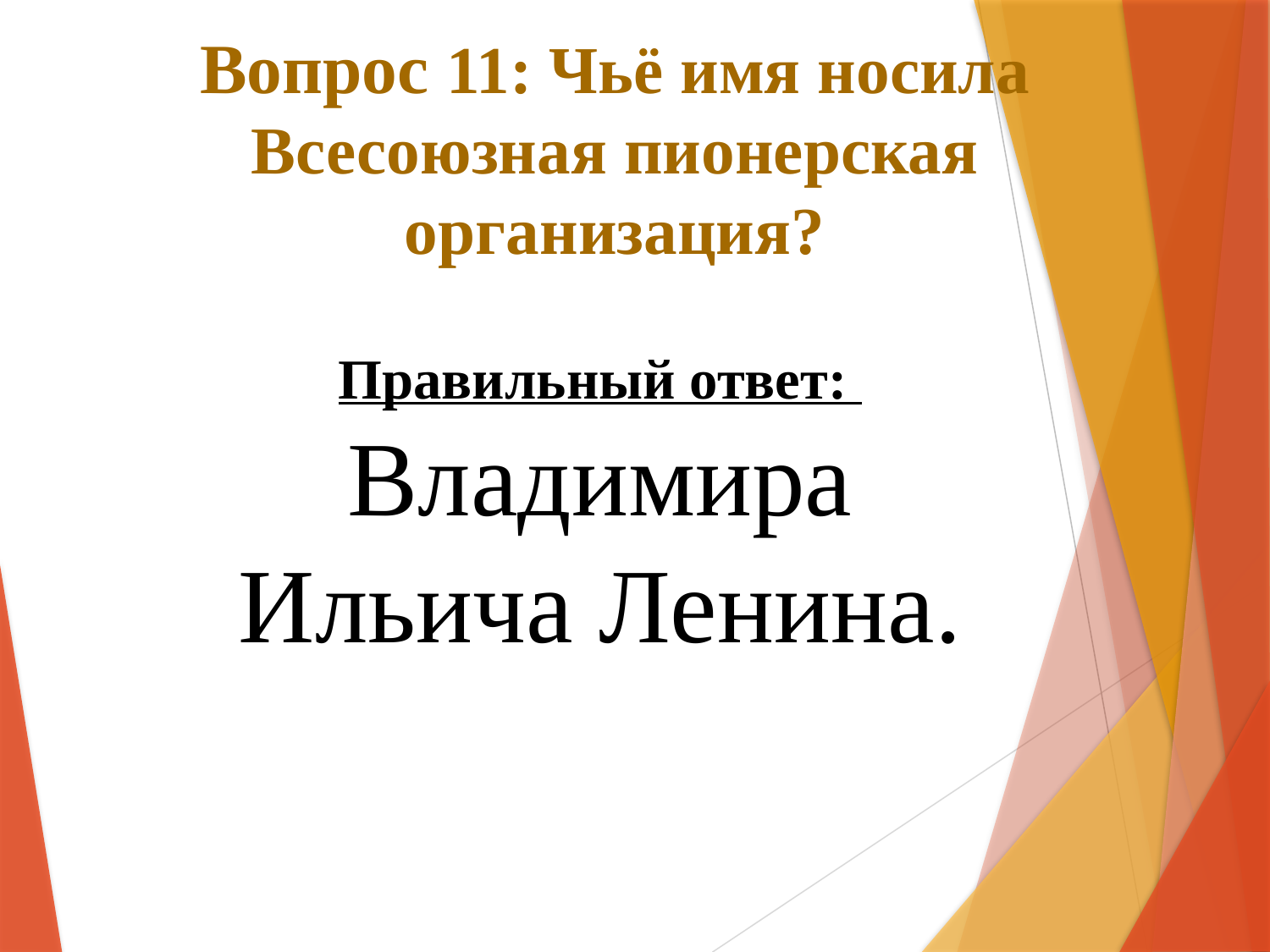

# Вопрос 11: Чьё имя носила Всесоюзная пионерская организация?
Правильный ответ:
Владимира Ильича Ленина.